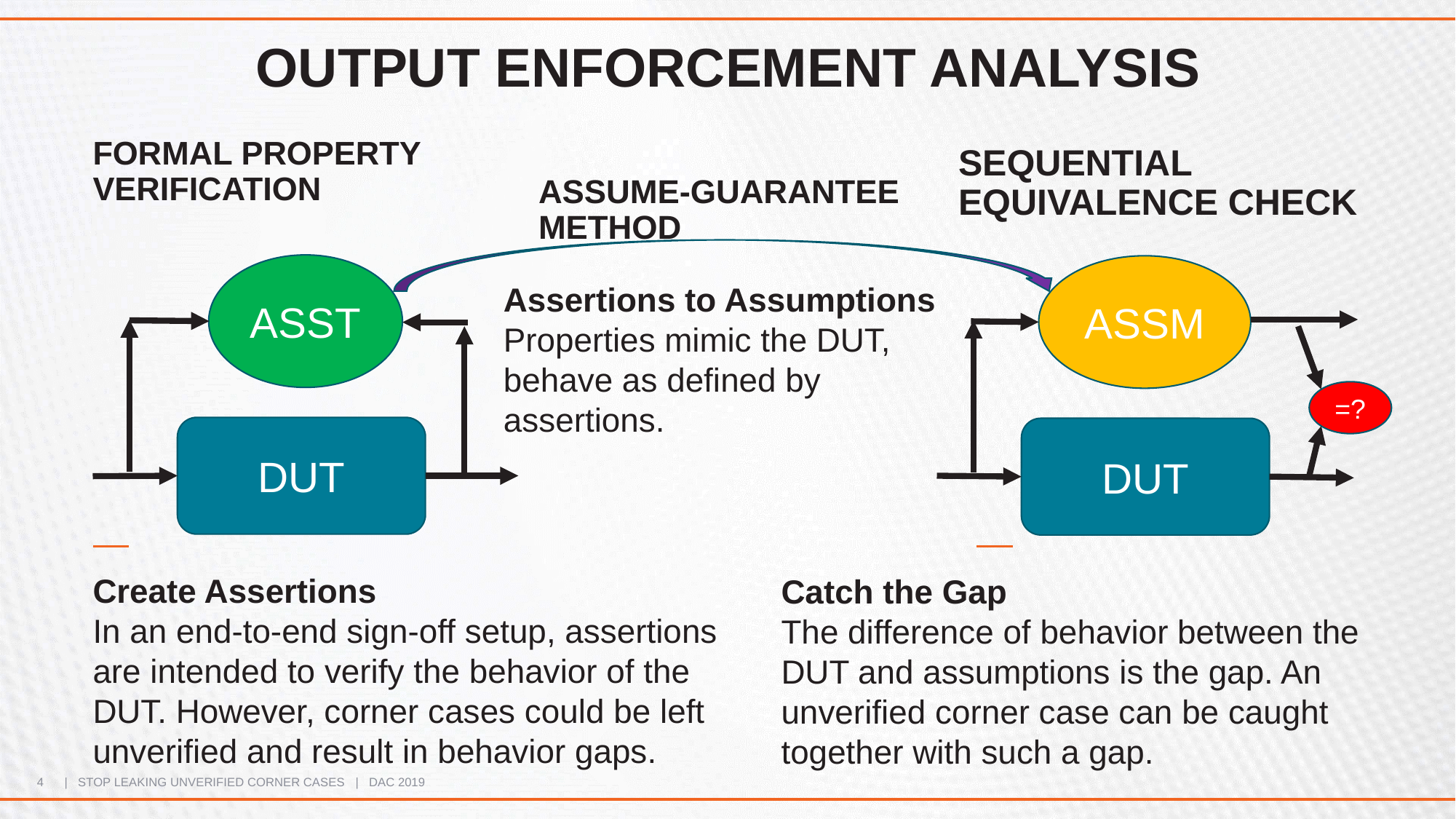

# Output Enforcement Analysis
Formal Property Verification
Sequential Equivalence Check
Assume-Guarantee Method

ASST
ASSM
Assertions to Assumptions
Properties mimic the DUT, behave as defined by assertions.

=?
DUT
DUT
Create Assertions
In an end-to-end sign-off setup, assertions are intended to verify the behavior of the DUT. However, corner cases could be left unverified and result in behavior gaps.
Catch the Gap
The difference of behavior between the DUT and assumptions is the gap. An unverified corner case can be caught together with such a gap.